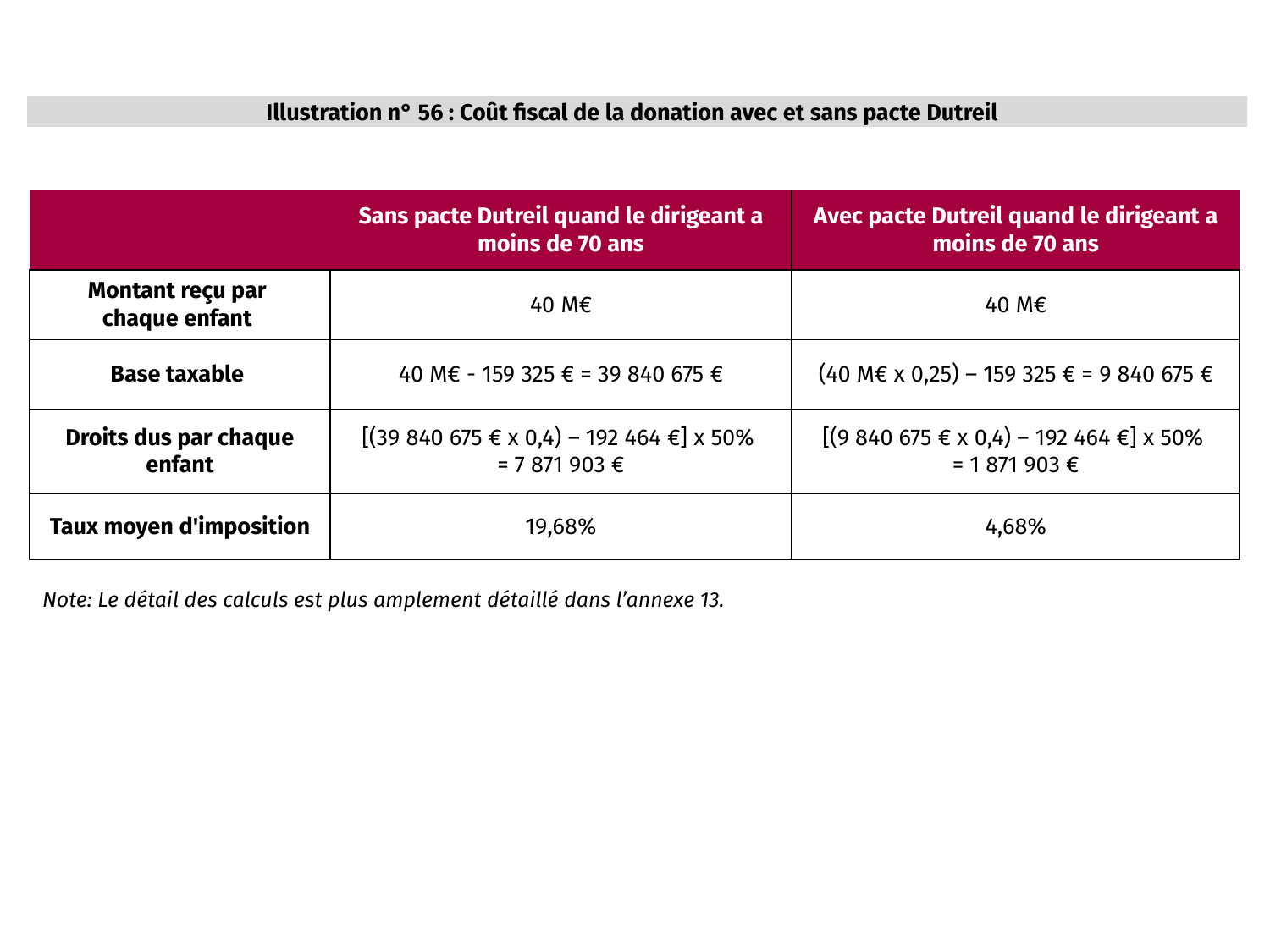

Illustration n° 56 : Coût fiscal de la donation avec et sans pacte Dutreil
|  | Sans pacte Dutreil quand le dirigeant a moins de 70 ans | Avec pacte Dutreil quand le dirigeant a moins de 70 ans |
| --- | --- | --- |
| Montant reçu par chaque enfant | 40 M€ | 40 M€ |
| Base taxable | 40 M€ - 159 325 € = 39 840 675 € | (40 M€ x 0,25) – 159 325 € = 9 840 675 € |
| Droits dus par chaque enfant | [(39 840 675 € x 0,4) – 192 464 €] x 50% = 7 871 903 € | [(9 840 675 € x 0,4) – 192 464 €] x 50% = 1 871 903 € |
| Taux moyen d'imposition | 19,68% | 4,68% |

|  |
| --- |
|  |
| --- |
|  |
| --- |
Note: Le détail des calculs est plus amplement détaillé dans l’annexe 13.